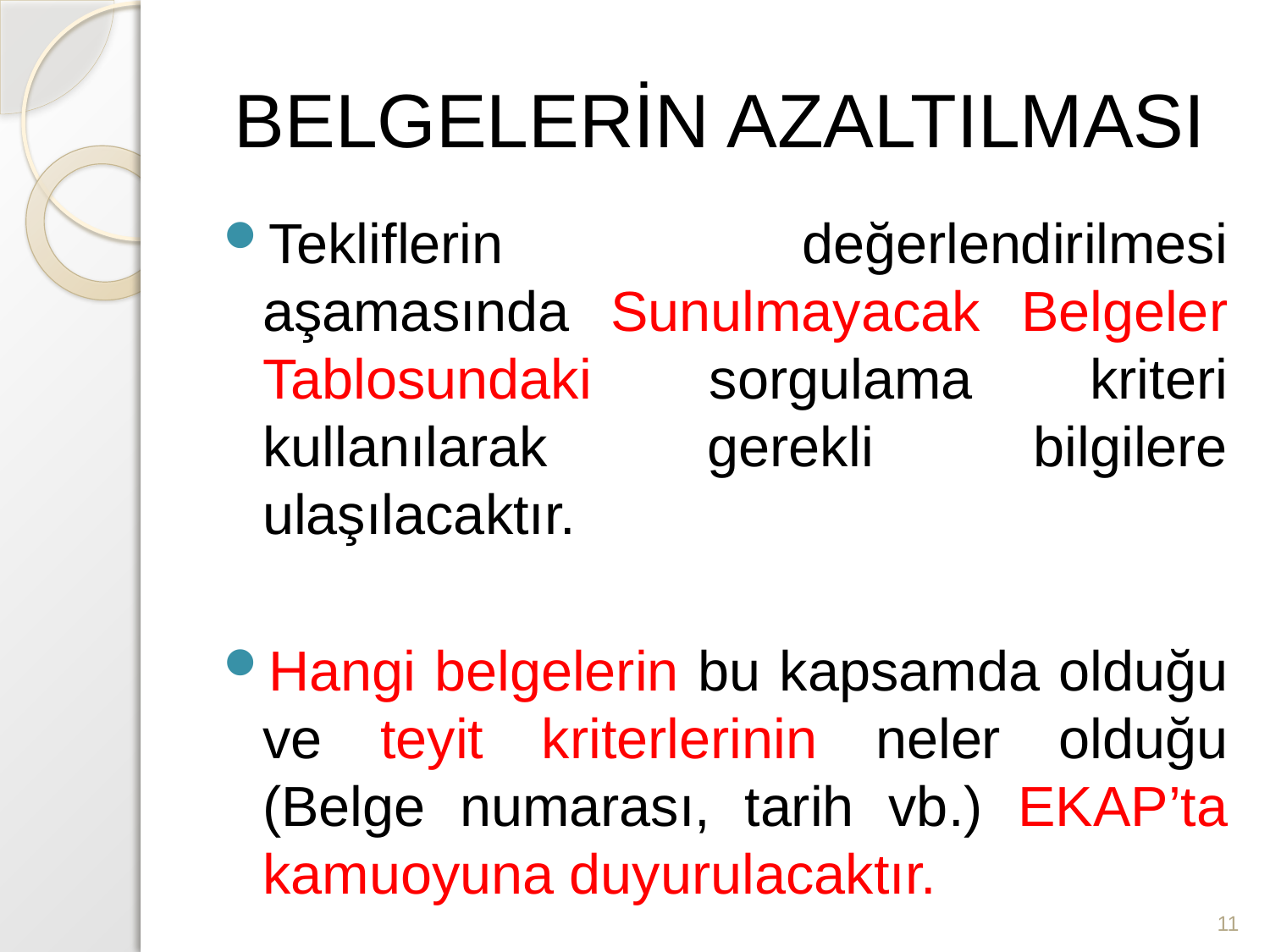

# BELGELERİN AZALTILMASI
Tekliflerin değerlendirilmesi aşamasında Sunulmayacak Belgeler Tablosundaki sorgulama kriteri kullanılarak gerekli bilgilere ulaşılacaktır.

Hangi belgelerin bu kapsamda olduğu ve teyit kriterlerinin neler olduğu (Belge numarası, tarih vb.) EKAP’ta kamuoyuna duyurulacaktır.

11